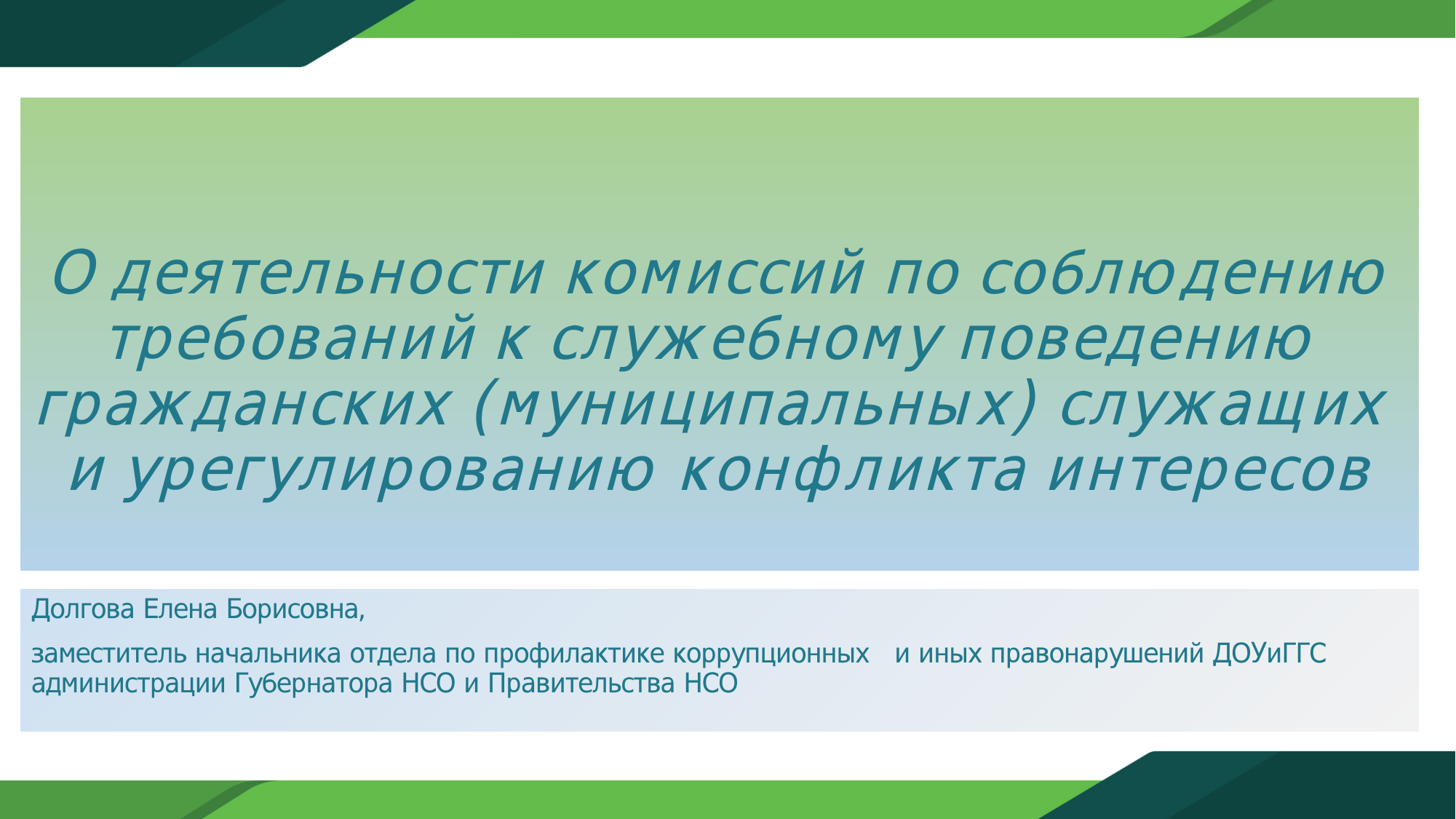

# О деятельности комиссий по соблюдению требований к служебному поведению гражданских (муниципальных) служащих и урегулированию конфликта интересов
Долгова Елена Борисовна,
заместитель начальника отдела по профилактике коррупционных   и иных правонарушений ДОУиГГС администрации Губернатора НСО и Правительства НСО